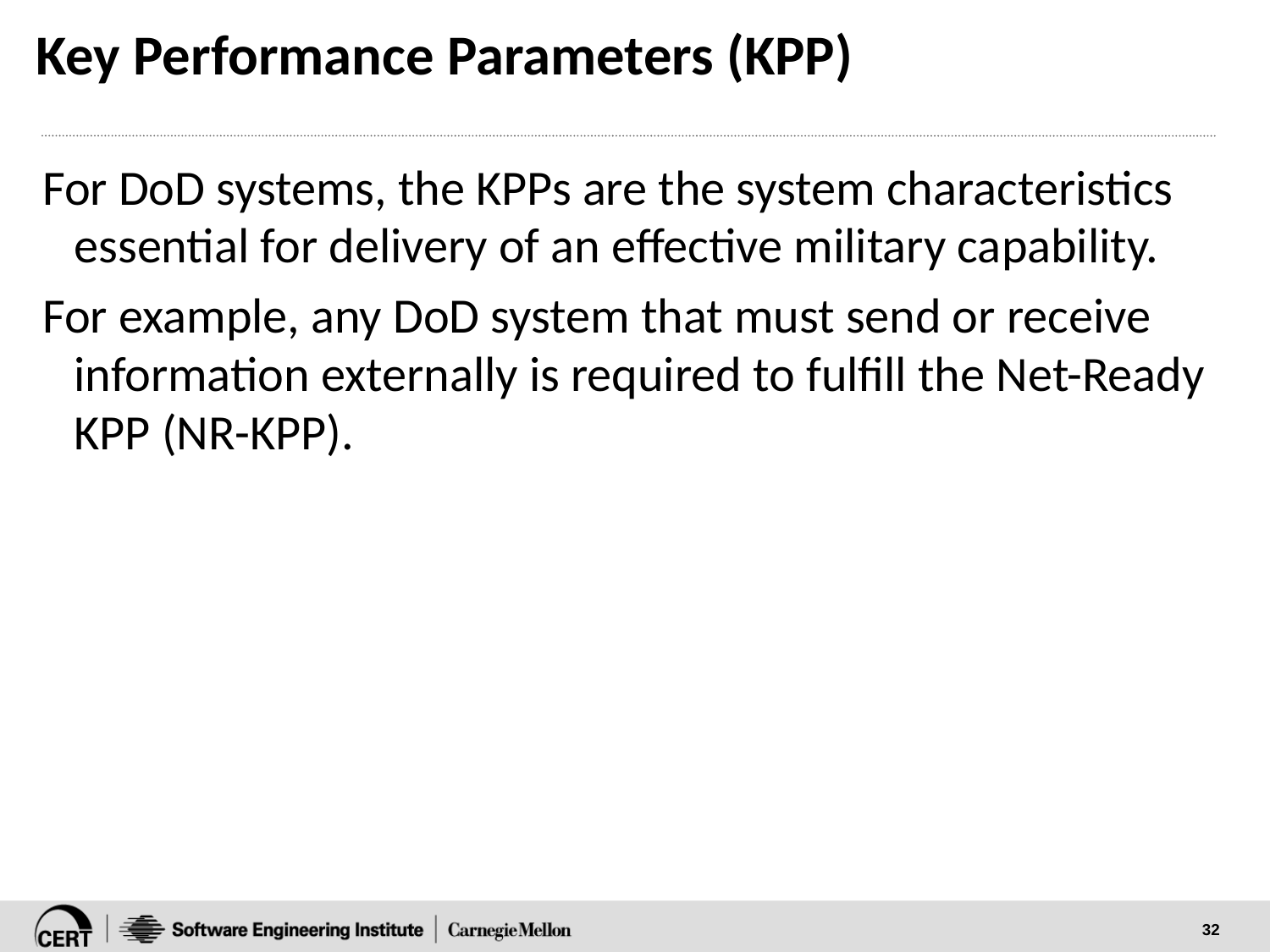

# Key Performance Parameters (KPP)
For DoD systems, the KPPs are the system characteristics essential for delivery of an effective military capability.
For example, any DoD system that must send or receive information externally is required to fulfill the Net-Ready KPP (NR-KPP).